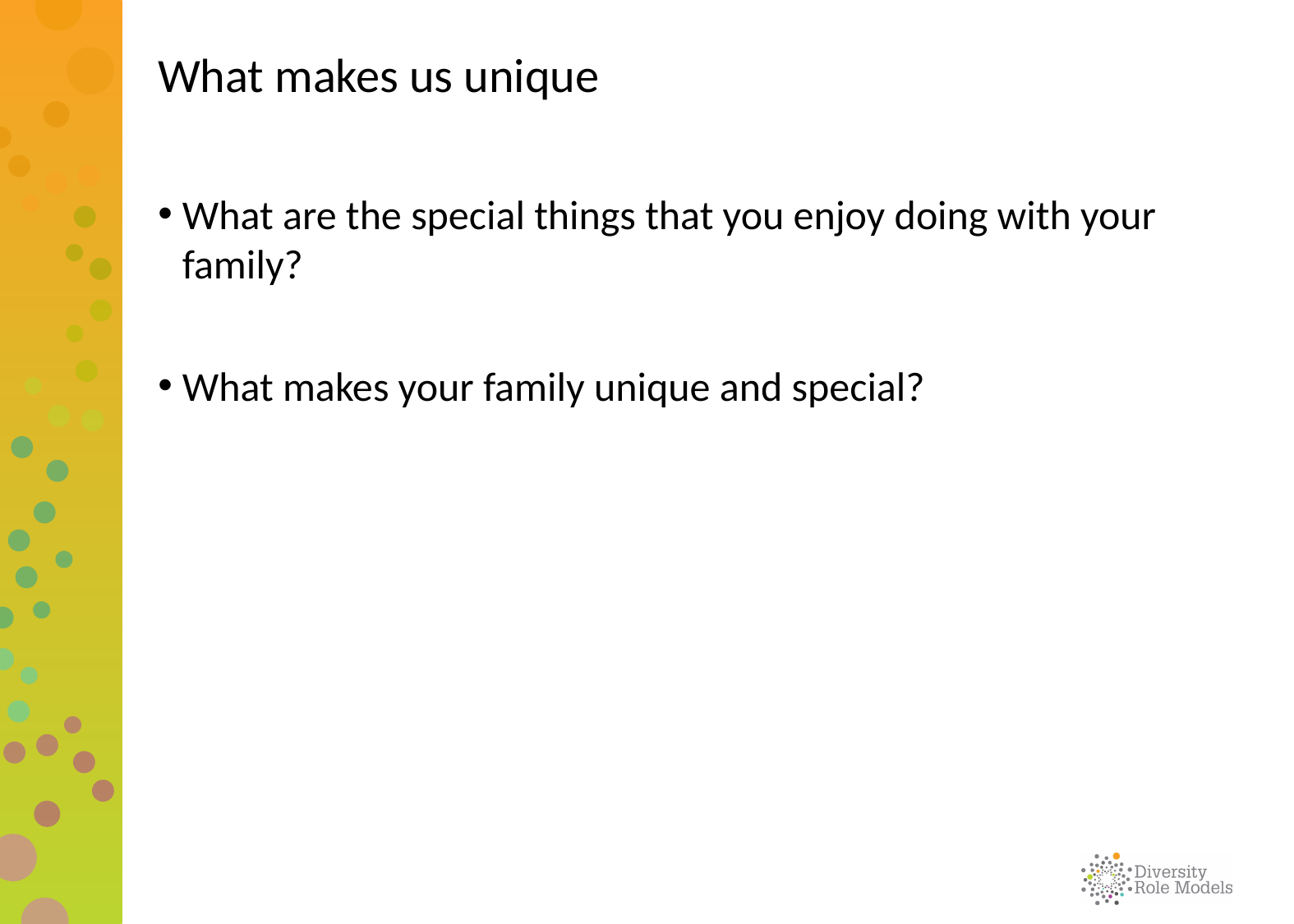

# What makes us unique
What are the special things that you enjoy doing with your family?

What makes your family unique and special?